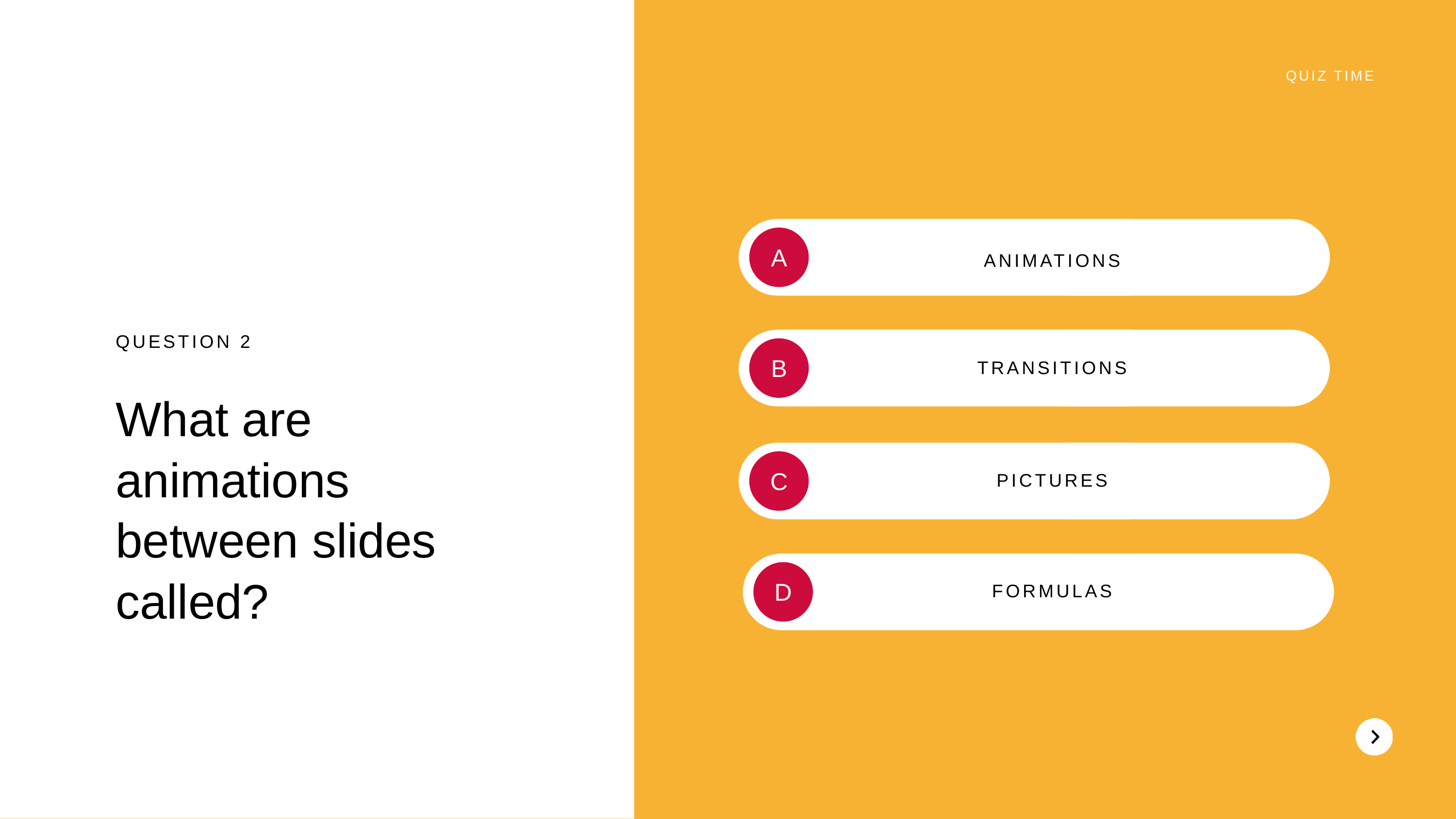

QUIZ TIME

A
ANIMATIONS

QUESTION 2
What are animations between slides called?

B
TRANSITIONS

C
PICTURES

D
FORMULAS